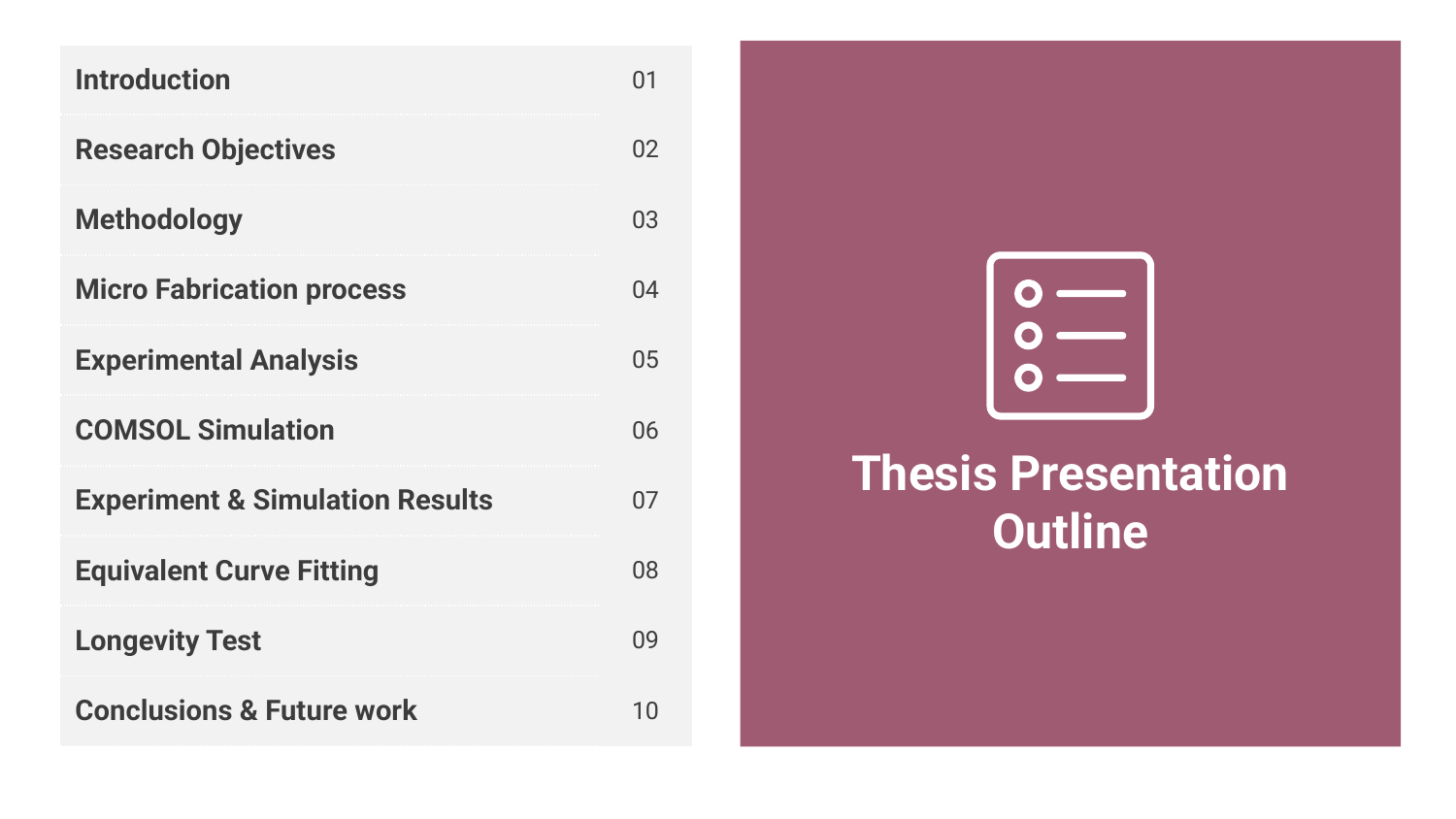

| Introduction | 01 |
| --- | --- |
| Research Objectives | 02 |
| Methodology | 03 |
| Micro Fabrication process | 04 |
| Experimental Analysis | 05 |
| COMSOL Simulation | 06 |
| Experiment & Simulation Results | 07 |
| Equivalent Curve Fitting | 08 |
| Longevity Test | 09 |
| Conclusions & Future work | 10 |

Thesis Presentation Outline